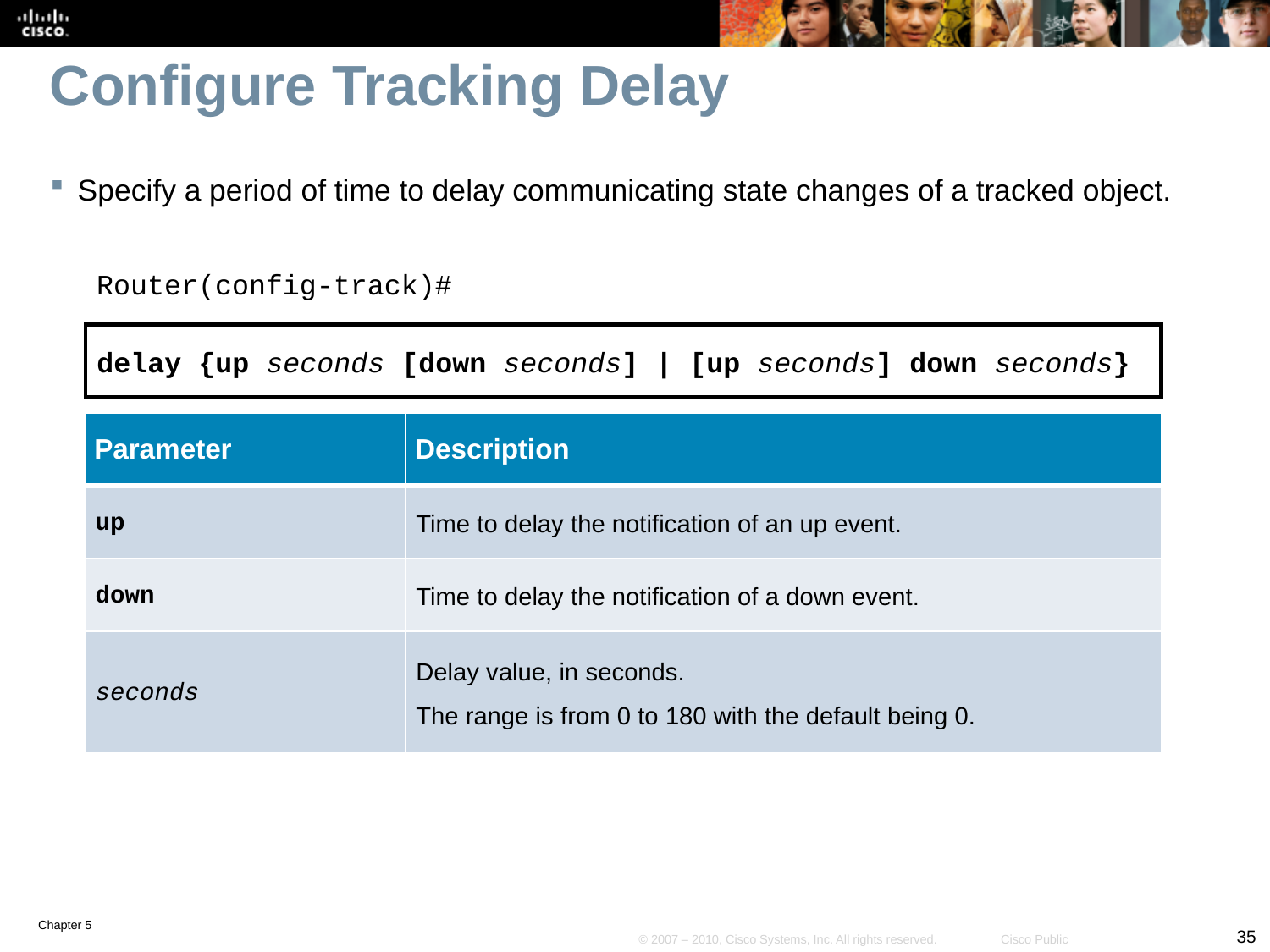

# Configure Tracking Delay
Specify a period of time to delay communicating state changes of a tracked object.
Router(config-track)#
delay {up seconds [down seconds] | [up seconds] down seconds}
| Parameter | Description |
| --- | --- |
| up | Time to delay the notification of an up event. |
| down | Time to delay the notification of a down event. |
| seconds | Delay value, in seconds. The range is from 0 to 180 with the default being 0. |